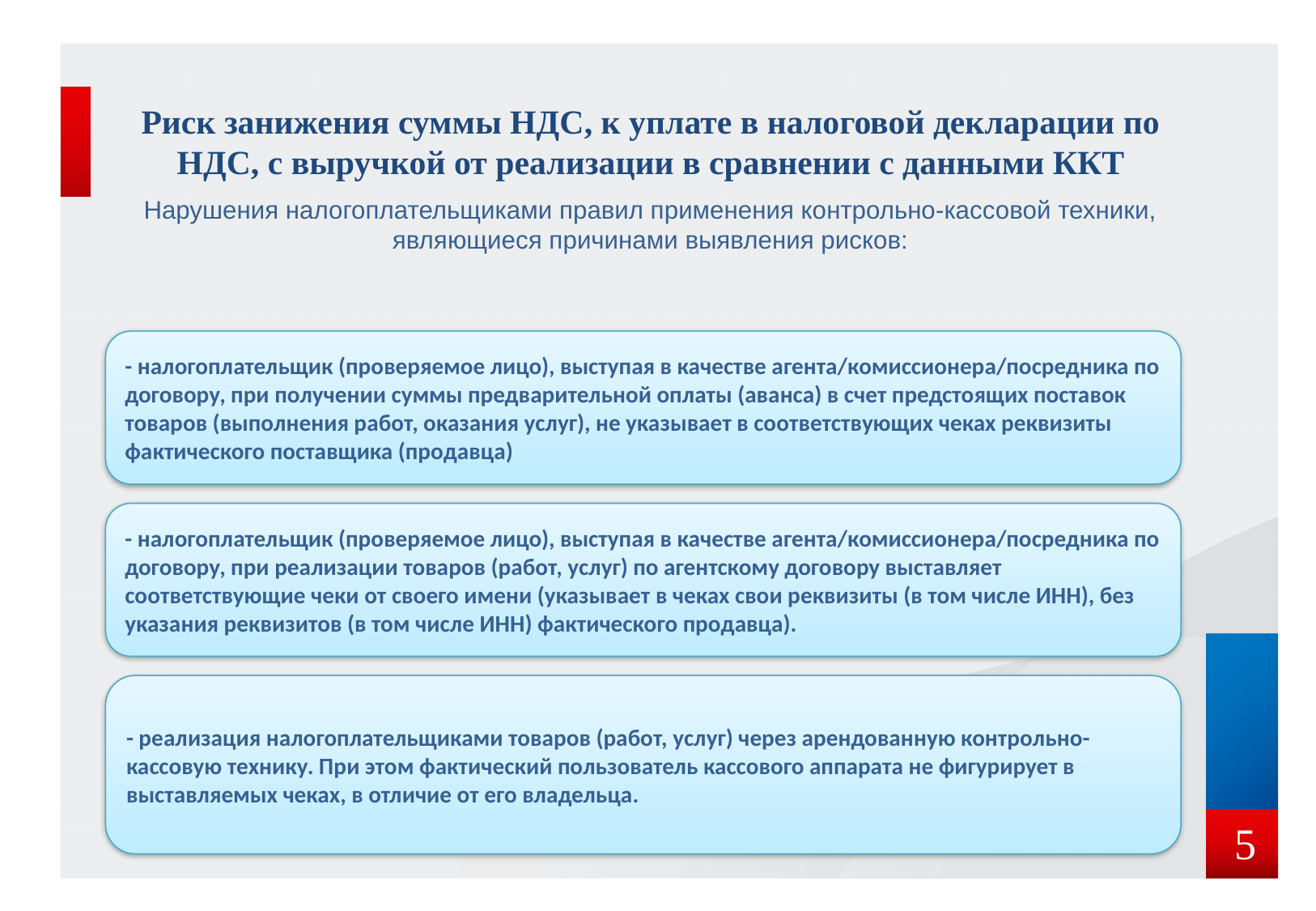

Риск занижения суммы НДС, к уплате в налоговой декларации по НДС, с выручкой от реализации в сравнении с данными ККТ
Нарушения налогоплательщиками правил применения контрольно-кассовой техники, являющиеся причинами выявления рисков:
- налогоплательщик (проверяемое лицо), выступая в качестве агента/комиссионера/посредника по договору, при получении суммы предварительной оплаты (аванса) в счет предстоящих поставок товаров (выполнения работ, оказания услуг), не указывает в соответствующих чеках реквизиты фактического поставщика (продавца)
- налогоплательщик (проверяемое лицо), выступая в качестве агента/комиссионера/посредника по договору, при реализации товаров (работ, услуг) по агентскому договору выставляет соответствующие чеки от своего имени (указывает в чеках свои реквизиты (в том числе ИНН), без указания реквизитов (в том числе ИНН) фактического продавца).
- реализация налогоплательщиками товаров (работ, услуг) через арендованную контрольно-кассовую технику. При этом фактический пользователь кассового аппарата не фигурирует в выставляемых чеках, в отличие от его владельца.
 5